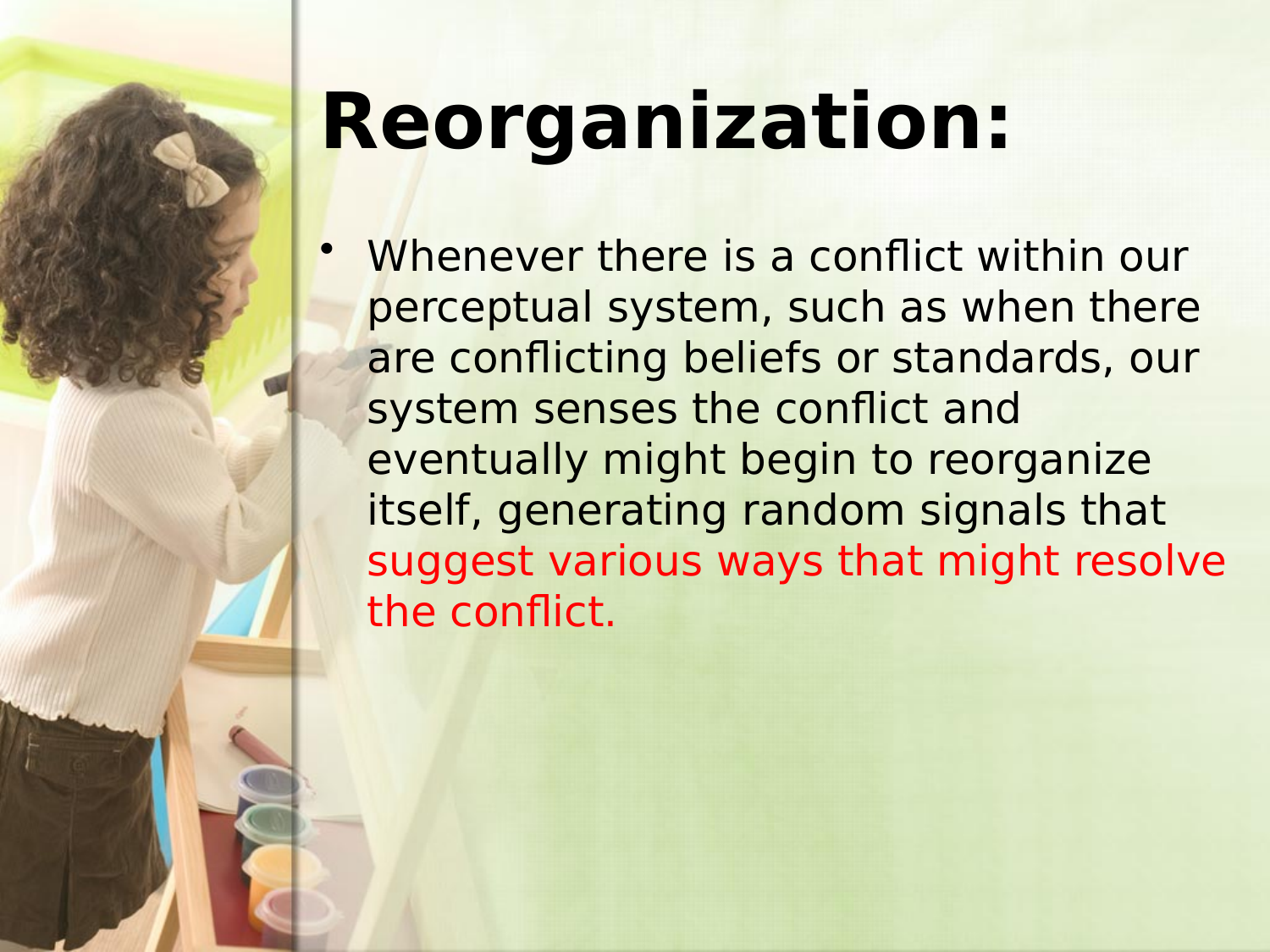

# Reorganization:
Whenever there is a conflict within our perceptual system, such as when there are conflicting beliefs or standards, our system senses the conflict and eventually might begin to reorganize itself, generating random signals that suggest various ways that might resolve the conflict.